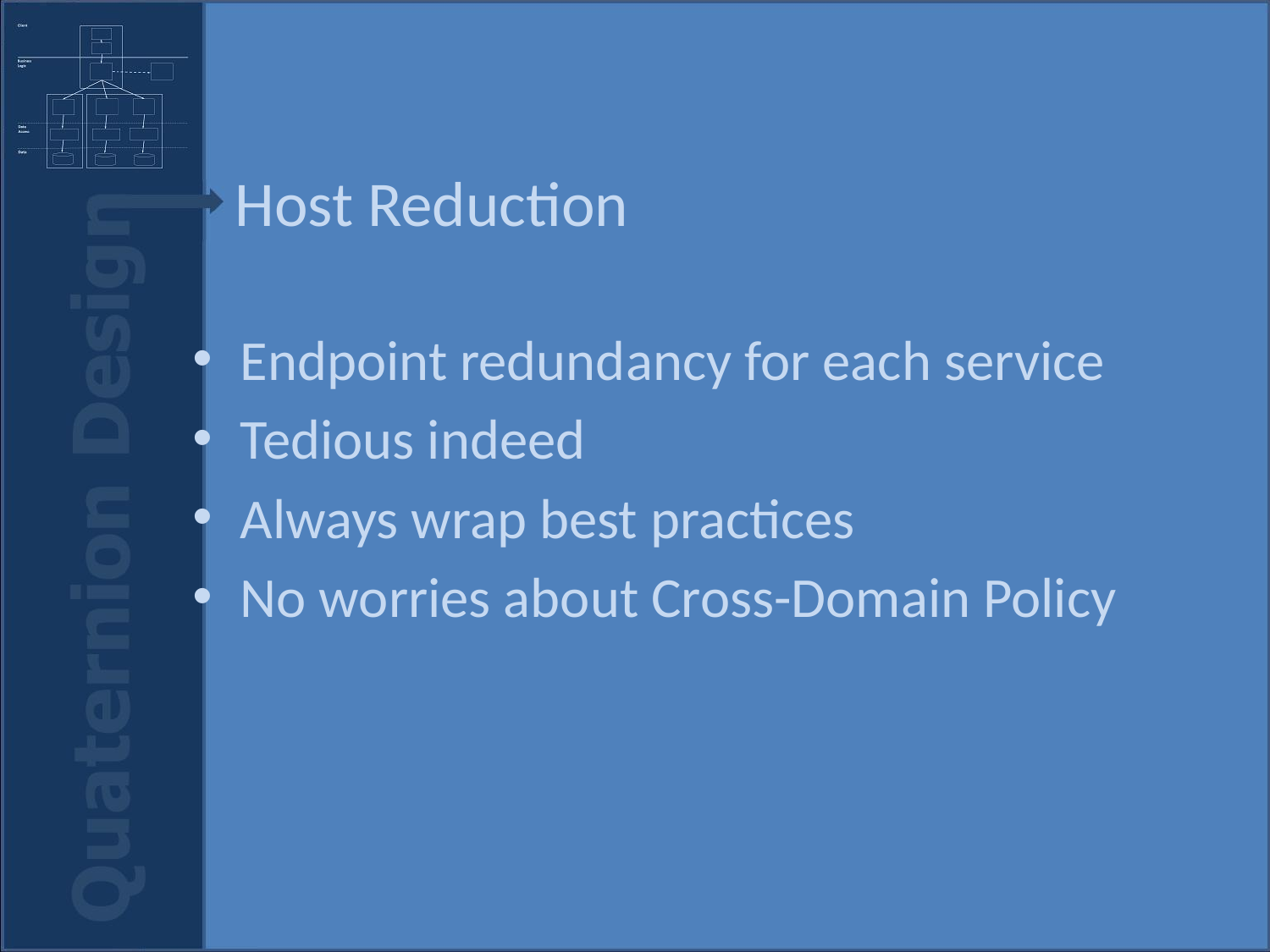

# Host Reduction
Endpoint redundancy for each service
Tedious indeed
Always wrap best practices
No worries about Cross-Domain Policy